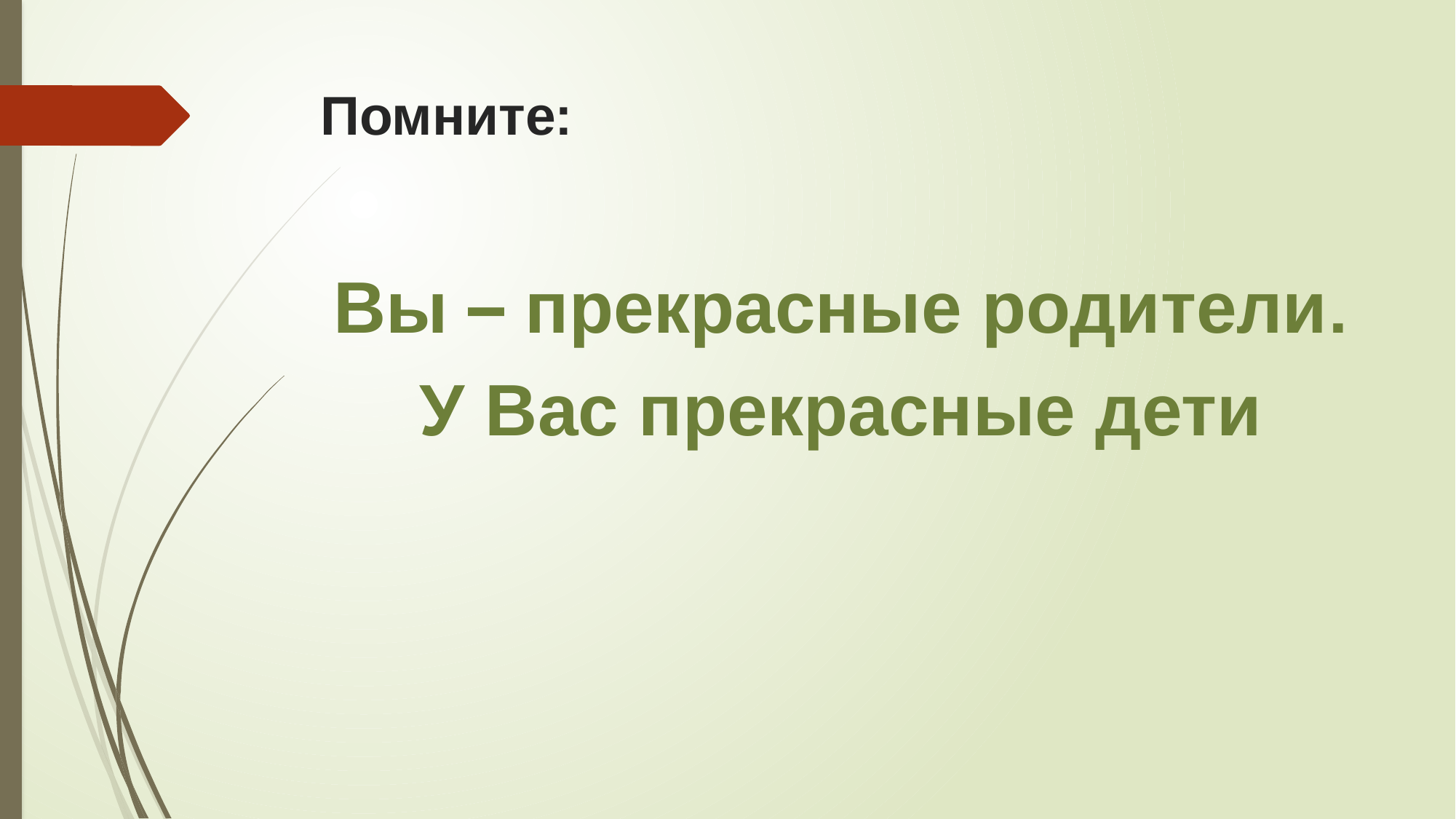

# Помните:
Вы – прекрасные родители.
У Вас прекрасные дети